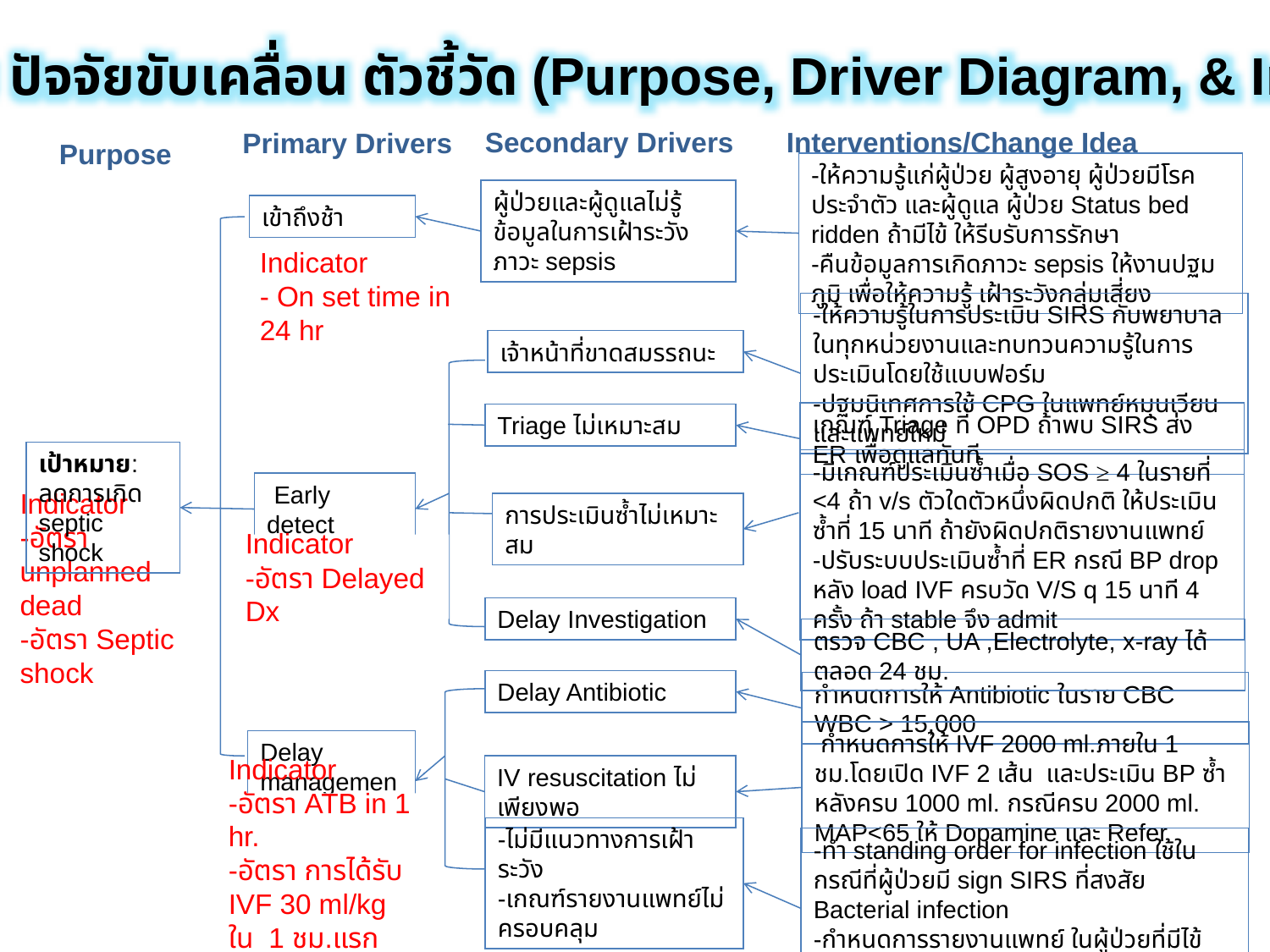

เป้าหมาย ปัจจัยขับเคลื่อน ตัวชี้วัด (Purpose, Driver Diagram, & Indicator)
Secondary Drivers
Interventions/Change Idea
Primary Drivers
Purpose
-ให้ความรู้แก่ผู้ป่วย ผู้สูงอายุ ผู้ป่วยมีโรคประจำตัว และผู้ดูแล ผู้ป่วย Status bed ridden ถ้ามีไข้ ให้รีบรับการรักษา
-คืนข้อมูลการเกิดภาวะ sepsis ให้งานปฐมภูมิ เพื่อให้ความรู้ เฝ้าระวังกลุ่มเสี่ยง
ผู้ป่วยและผู้ดูแลไม่รู้ข้อมูลในการเฝ้าระวังภาวะ sepsis
เข้าถึงช้า

Indicator
- On set time in 24 hr
-ให้ความรู้ในการประเมิน SIRS กับพยาบาลในทุกหน่วยงานและทบทวนความรู้ในการประเมินโดยใช้แบบฟอร์ม
-ปฐมนิเทศการใช้ CPG ในแพทย์หมุนเวียนและแพทย์ใหม่
เจ้าหน้าที่ขาดสมรรถนะ

เกณฑ์ Triage ที่ OPD ถ้าพบ SIRS ส่ง ER เพื่อดูแลทันที
Triage ไม่เหมาะสม
เป้าหมาย:
ลดการเกิด septic shock
-มีเกณฑ์ประเมินซ้ำเมื่อ SOS ≥ 4 ในรายที่ <4 ถ้า v/s ตัวใดตัวหนึ่งผิดปกติ ให้ประเมินซ้ำที่ 15 นาที ถ้ายังผิดปกติรายงานแพทย์
-ปรับระบบประเมินซ้ำที่ ER กรณี BP drop หลัง load IVF ครบวัด V/S q 15 นาที 4 ครั้ง ถ้า stable จึง admit
 Early detect
การประเมินซ้ำไม่เหมาะสม
Indicator
-อัตรา Delayed Dx
Indicator
-อัตรา unplanned dead
-อัตรา Septic shock
Delay Investigation
ตรวจ CBC , UA ,Electrolyte, x-ray ได้ตลอด 24 ชม.
Delay Antibiotic
กำหนดการให้ Antibiotic ในราย CBC WBC > 15,000

 กำหนดการให้ IVF 2000 ml.ภายใน 1 ชม.โดยเปิด IVF 2 เส้น  และประเมิน BP ซ้ำหลังครบ 1000 ml. กรณีครบ 2000 ml. MAP<65 ให้ Dopamine และ Refer
Delay management
IV resuscitation ไม่เพียงพอ
Indicator
-อัตรา ATB in 1 hr.
-อัตรา การได้รับ IVF 30 ml/kg ใน  1 ชม.แรก

-ไม่มีแนวทางการเฝ้าระวัง
-เกณฑ์รายงานแพทย์ไม่ครอบคลุม
-ทำ standing order for infection ใช้ในกรณีที่ผู้ป่วยมี sign SIRS ที่สงสัย Bacterial infection
-กำหนดการรายงานแพทย์ ในผู้ป่วยที่มีไข้ครั้งแรกหลัง admit